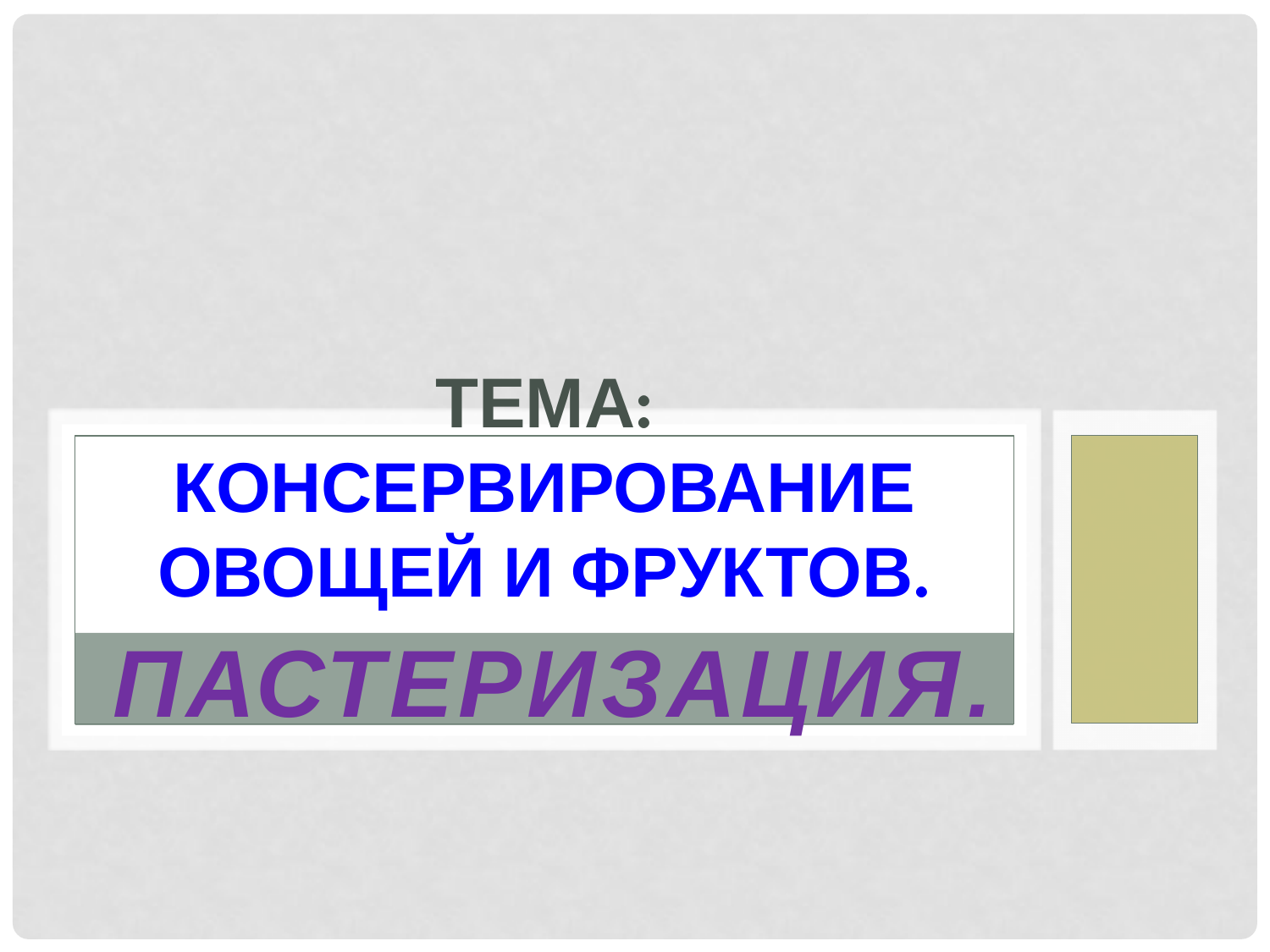

# Тема: Консервирование овощей и фруктов.
Пастеризация.